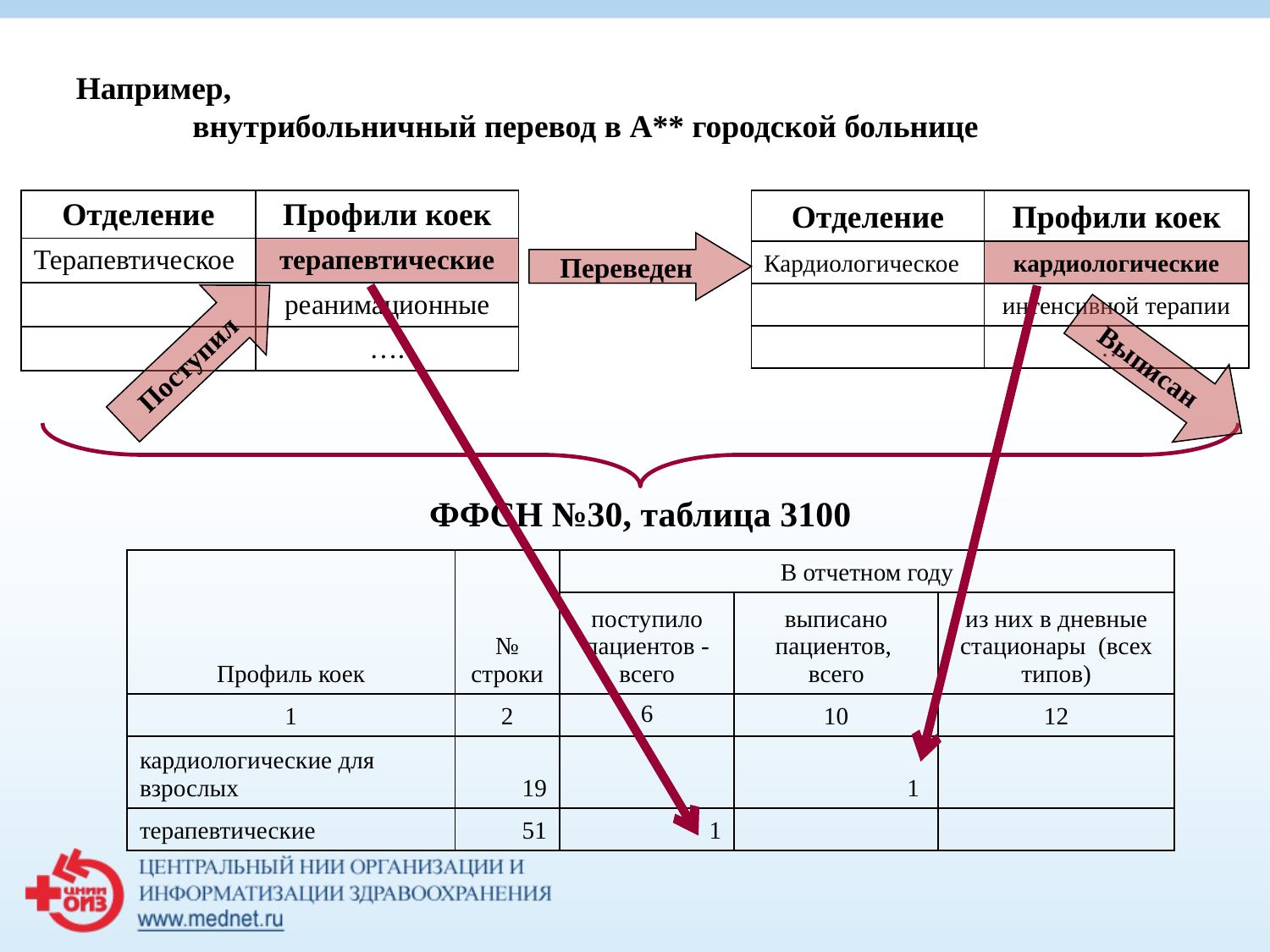

Например,
внутрибольничный перевод в А** городской больнице
| Отделение | Профили коек |
| --- | --- |
| Терапевтическое | терапевтические |
|  | реанимационные |
|  | …. |
| Отделение | Профили коек |
| --- | --- |
| Кардиологическое | кардиологические |
|  | интенсивной терапии |
|  | …. |
Переведен
Поступил
Выписан
ФФСН №30, таблица 3100
| Профиль коек | № строки | В отчетном году |  |  |
| --- | --- | --- | --- | --- |
|  |  | поступило пациентов - всего | выписано пациентов, всего | из них в дневные стационары (всех типов) |
| 1 | 2 | 6 | 10 | 12 |
| кардиологические для взрослых | 19 |  | 1 |  |
| терапевтические | 51 | 1 |  |  |